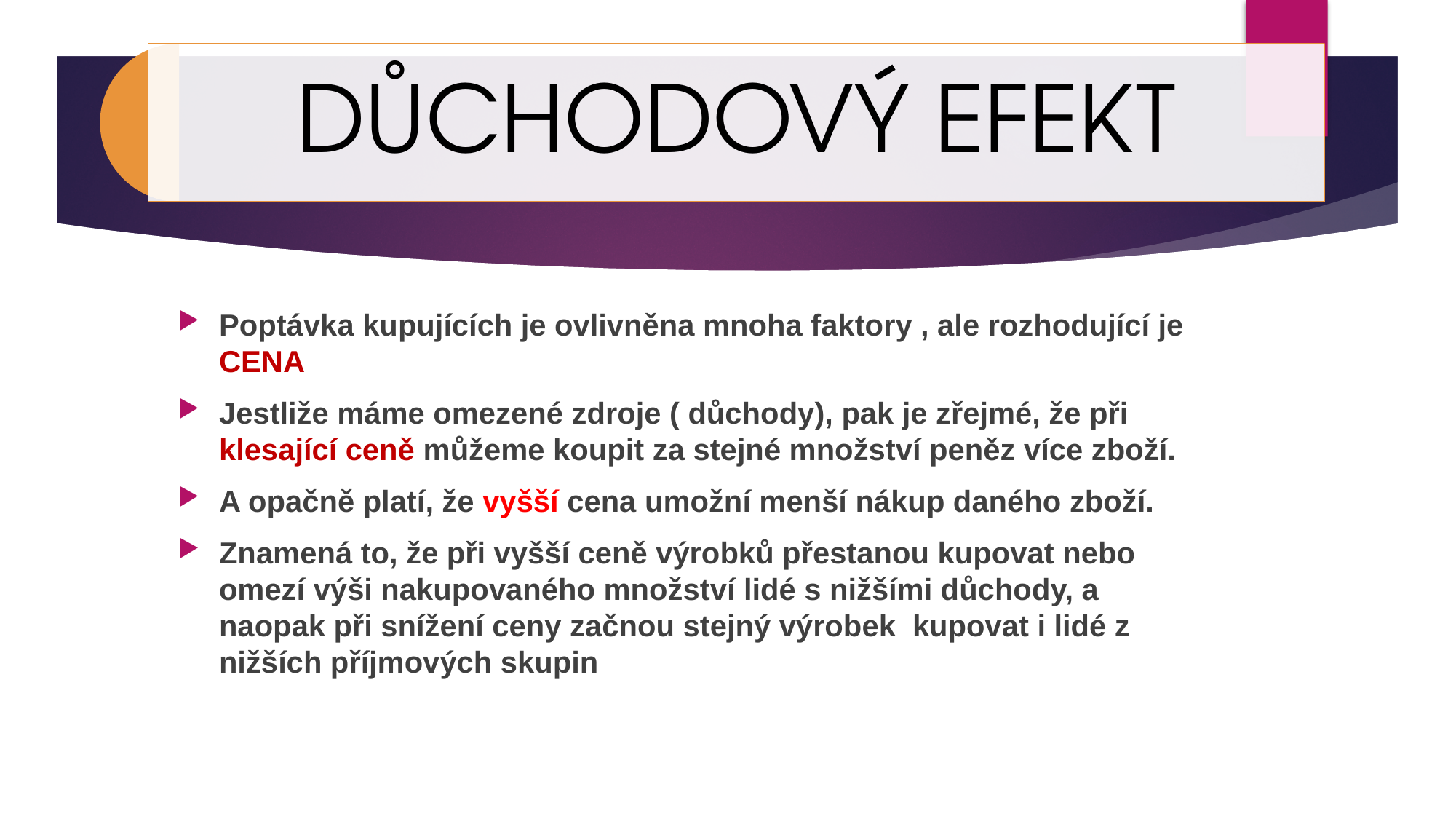

DŮCHODOVÝ EFEKT
Poptávka kupujících je ovlivněna mnoha faktory , ale rozhodující je CENA
Jestliže máme omezené zdroje ( důchody), pak je zřejmé, že při klesající ceně můžeme koupit za stejné množství peněz více zboží.
A opačně platí, že vyšší cena umožní menší nákup daného zboží.
Znamená to, že při vyšší ceně výrobků přestanou kupovat nebo omezí výši nakupovaného množství lidé s nižšími důchody, a naopak při snížení ceny začnou stejný výrobek  kupovat i lidé z nižších příjmových skupin